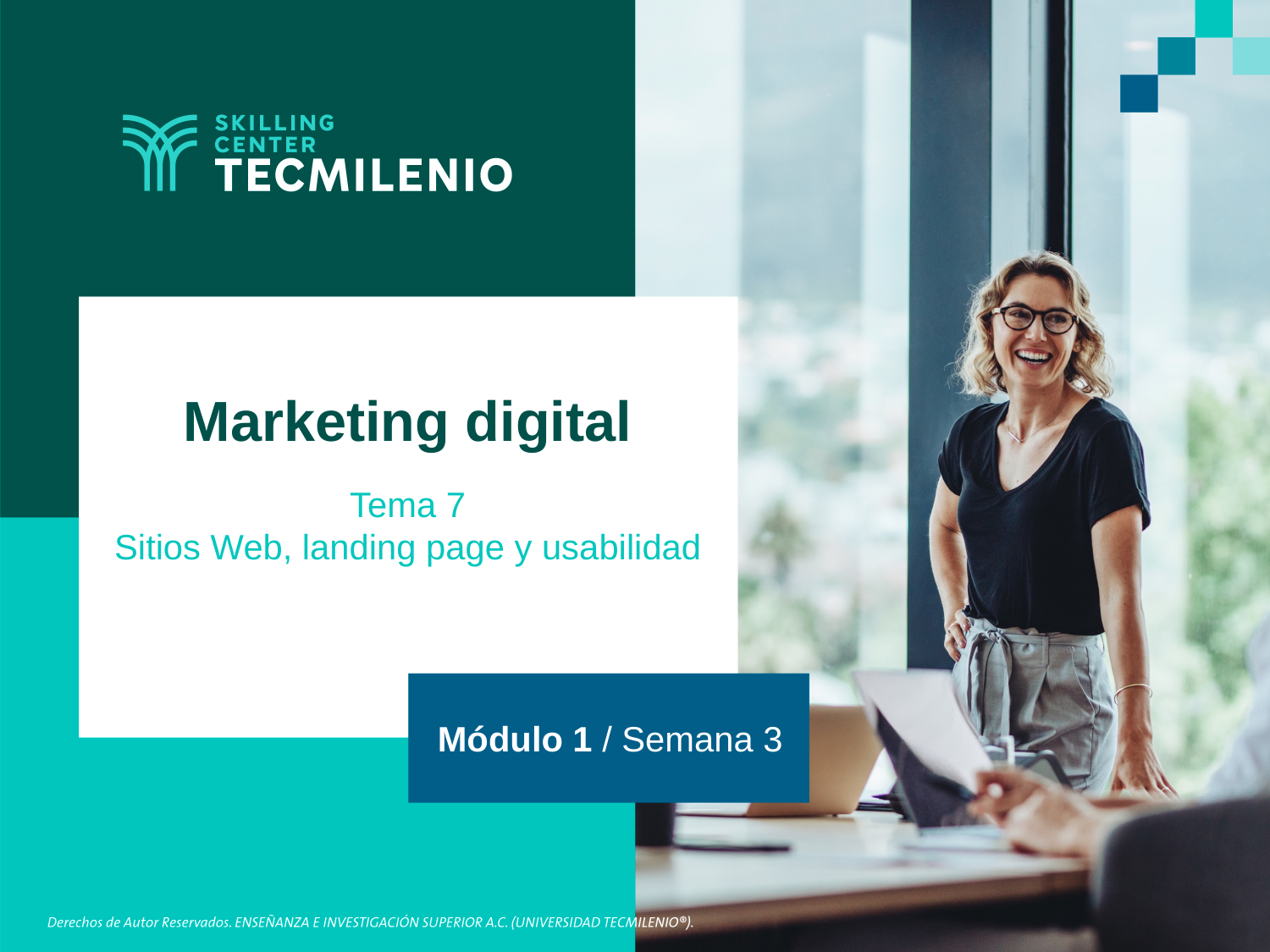

Marketing digital
Tema 7
Sitios Web, landing page y usabilidad
Módulo 1 / Semana 3